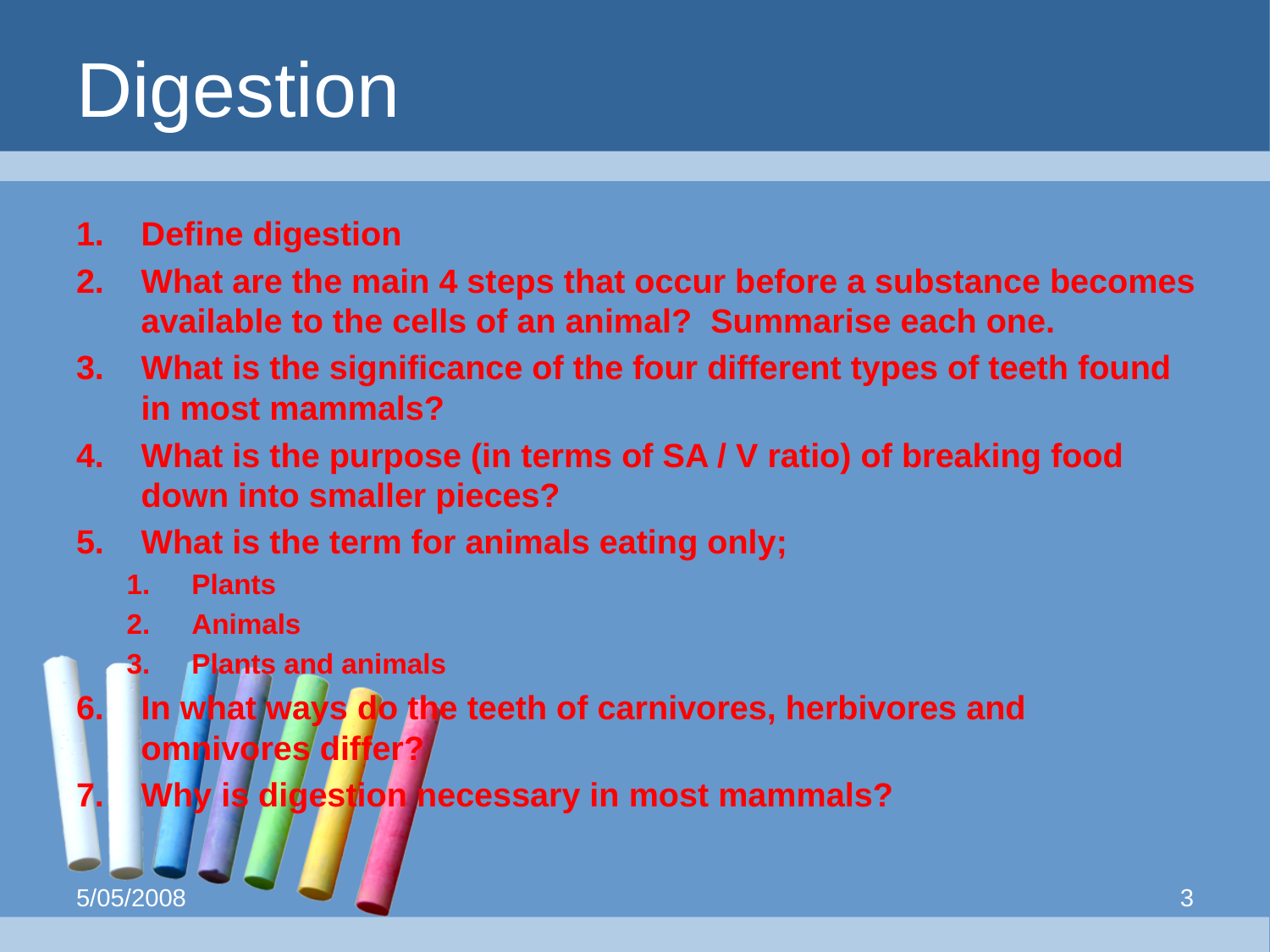

# Digestion
Define digestion
What are the main 4 steps that occur before a substance becomes available to the cells of an animal?  Summarise each one.
What is the significance of the four different types of teeth found in most mammals?
What is the purpose (in terms of SA / V ratio) of breaking food down into smaller pieces?
What is the term for animals eating only;
Plants
Animals
Plants and animals
In what ways do the teeth of carnivores, herbivores and omnivores differ?
Why is digestion necessary in most mammals?

5/05/2008
3